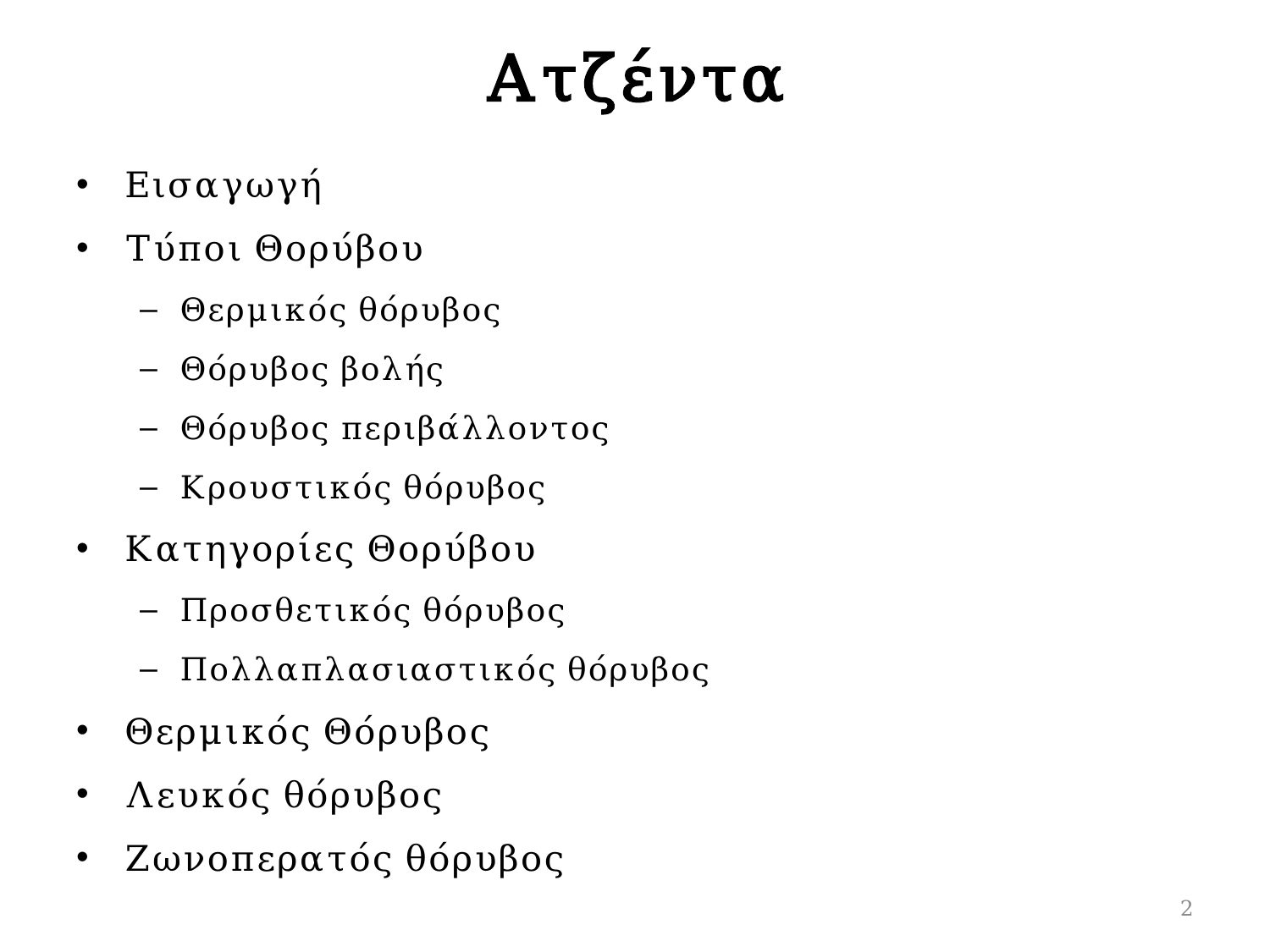

# Ατζέντα
Εισαγωγή
Τύποι Θορύβου
Θερμικός θόρυβος
Θόρυβος βολής
Θόρυβος περιβάλλοντος
Κρουστικός θόρυβος
Κατηγορίες Θορύβου
Προσθετικός θόρυβος
Πολλαπλασιαστικός θόρυβος
Θερμικός Θόρυβος
Λευκός θόρυβος
Ζωνοπερατός θόρυβος
2